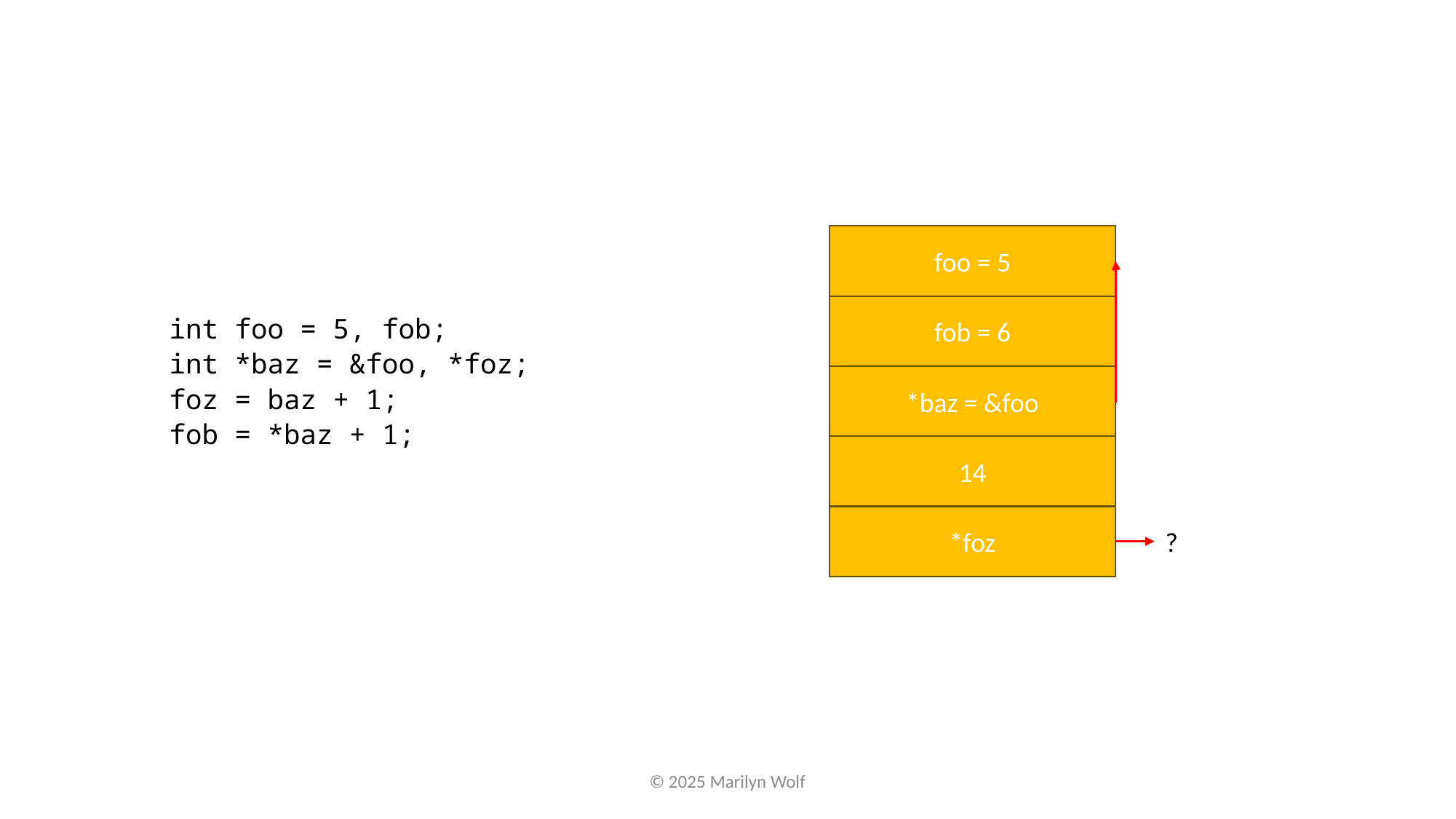

foo = 5
fob = 6
int foo = 5, fob;
int *baz = &foo, *foz;
foz = baz + 1;
fob = *baz + 1;
*baz = &foo
14
*foz
?
© 2025 Marilyn Wolf